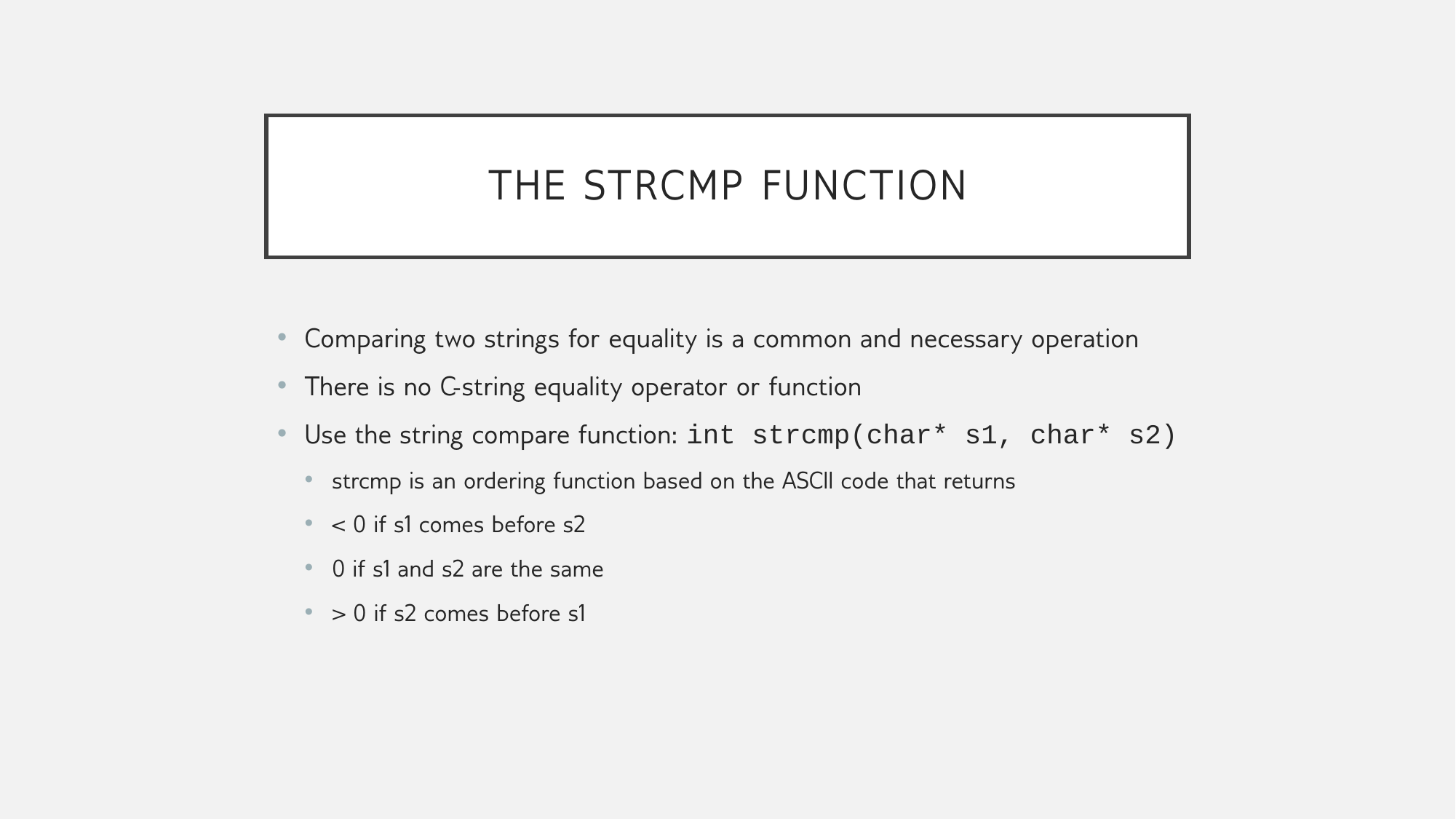

# The strcmp function
Comparing two strings for equality is a common and necessary operation
There is no C-string equality operator or function
Use the string compare function: int strcmp(char* s1, char* s2)
strcmp is an ordering function based on the ASCII code that returns
< 0 if s1 comes before s2
0 if s1 and s2 are the same
> 0 if s2 comes before s1